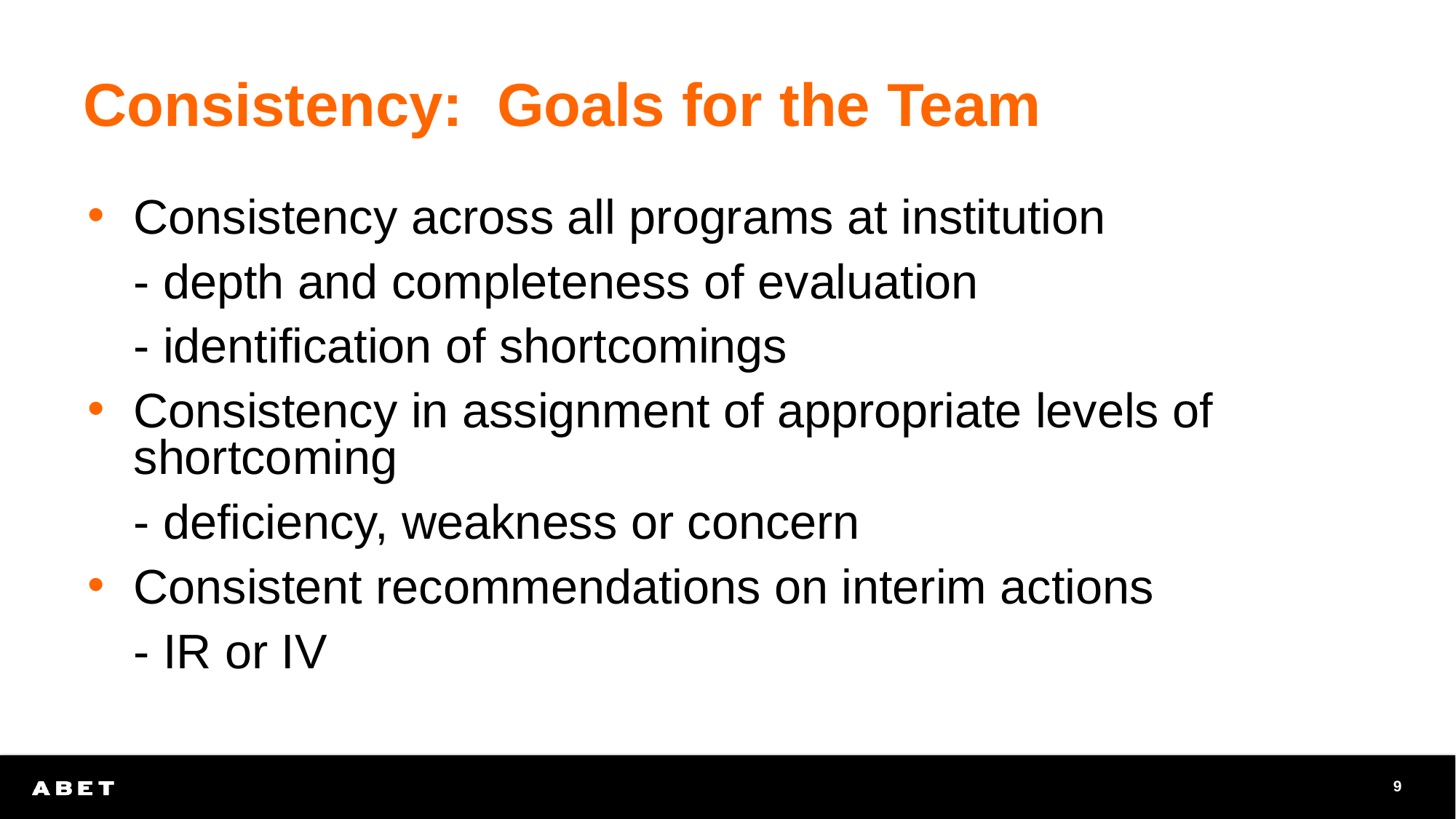

# Consistency:  Goals for the Team
Consistency across all programs at institution
	- depth and completeness of evaluation
	- identification of shortcomings
Consistency in assignment of appropriate levels of shortcoming
	- deficiency, weakness or concern
Consistent recommendations on interim actions
	- IR or IV